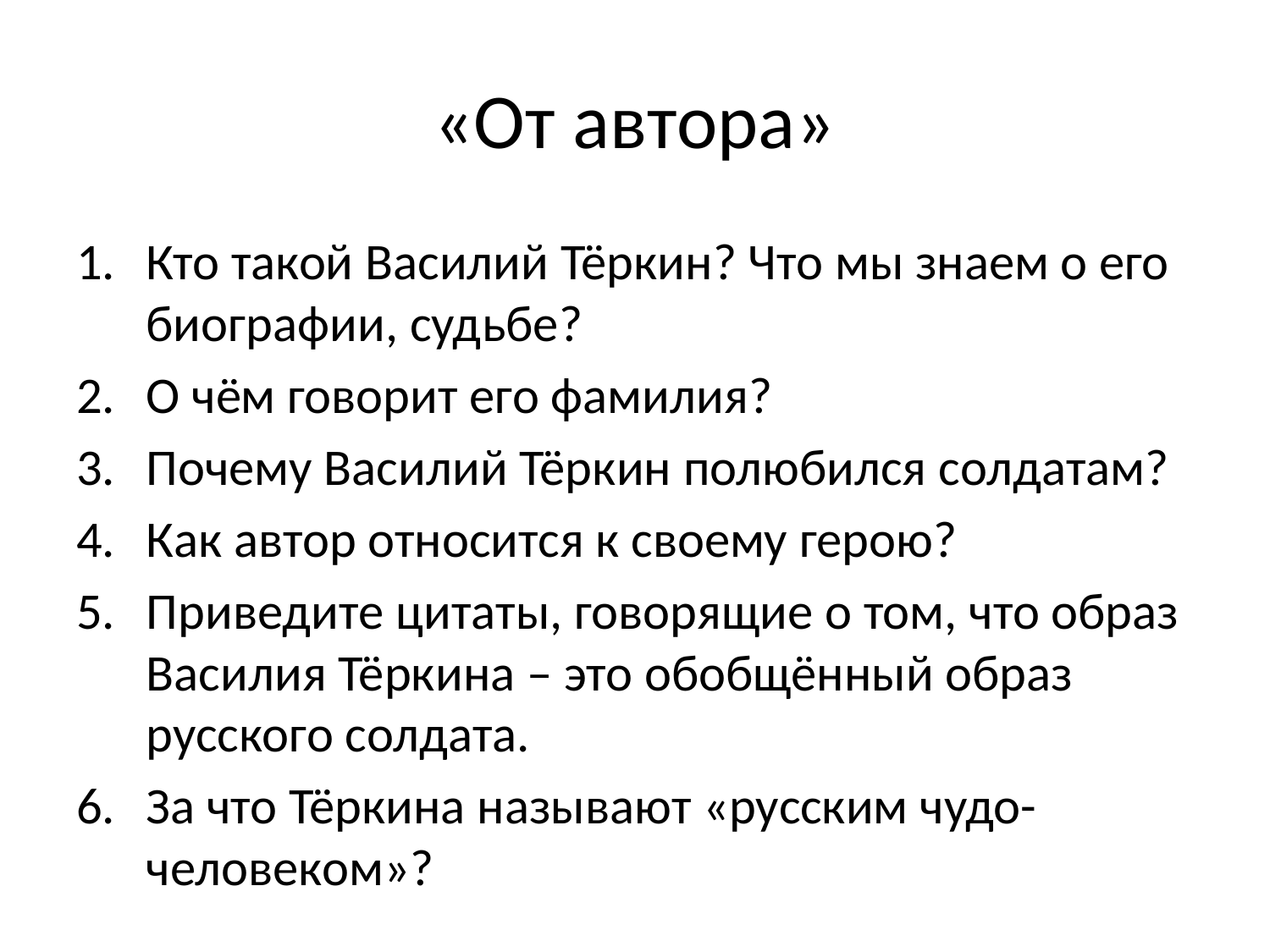

# «От автора»
Кто такой Василий Тёркин? Что мы знаем о его биографии, судьбе?
О чём говорит его фамилия?
Почему Василий Тёркин полюбился солдатам?
Как автор относится к своему герою?
Приведите цитаты, говорящие о том, что образ Василия Тёркина – это обобщённый образ русского солдата.
За что Тёркина называют «русским чудо-человеком»?